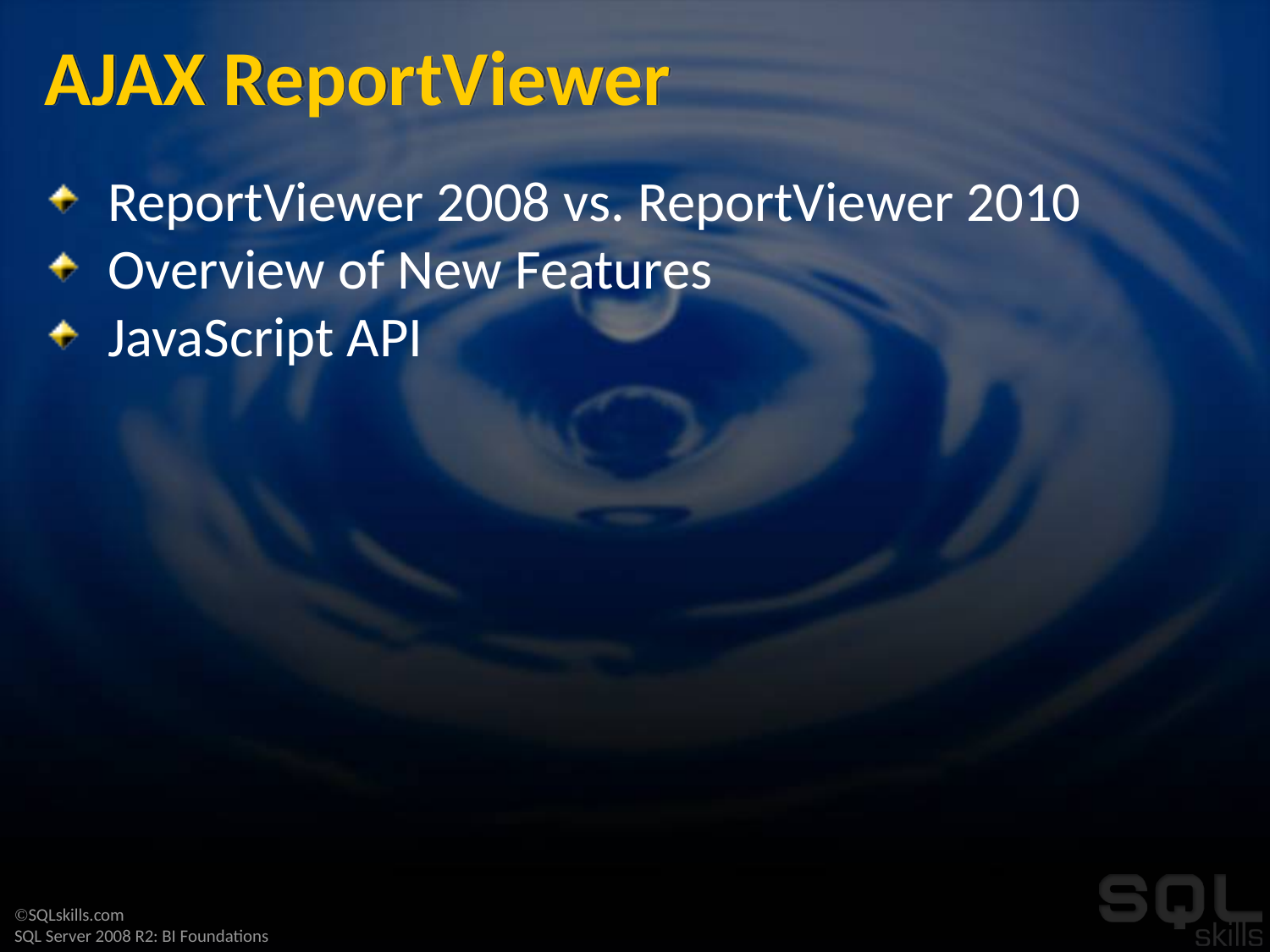

# AJAX ReportViewer
ReportViewer 2008 vs. ReportViewer 2010
Overview of New Features
JavaScript API